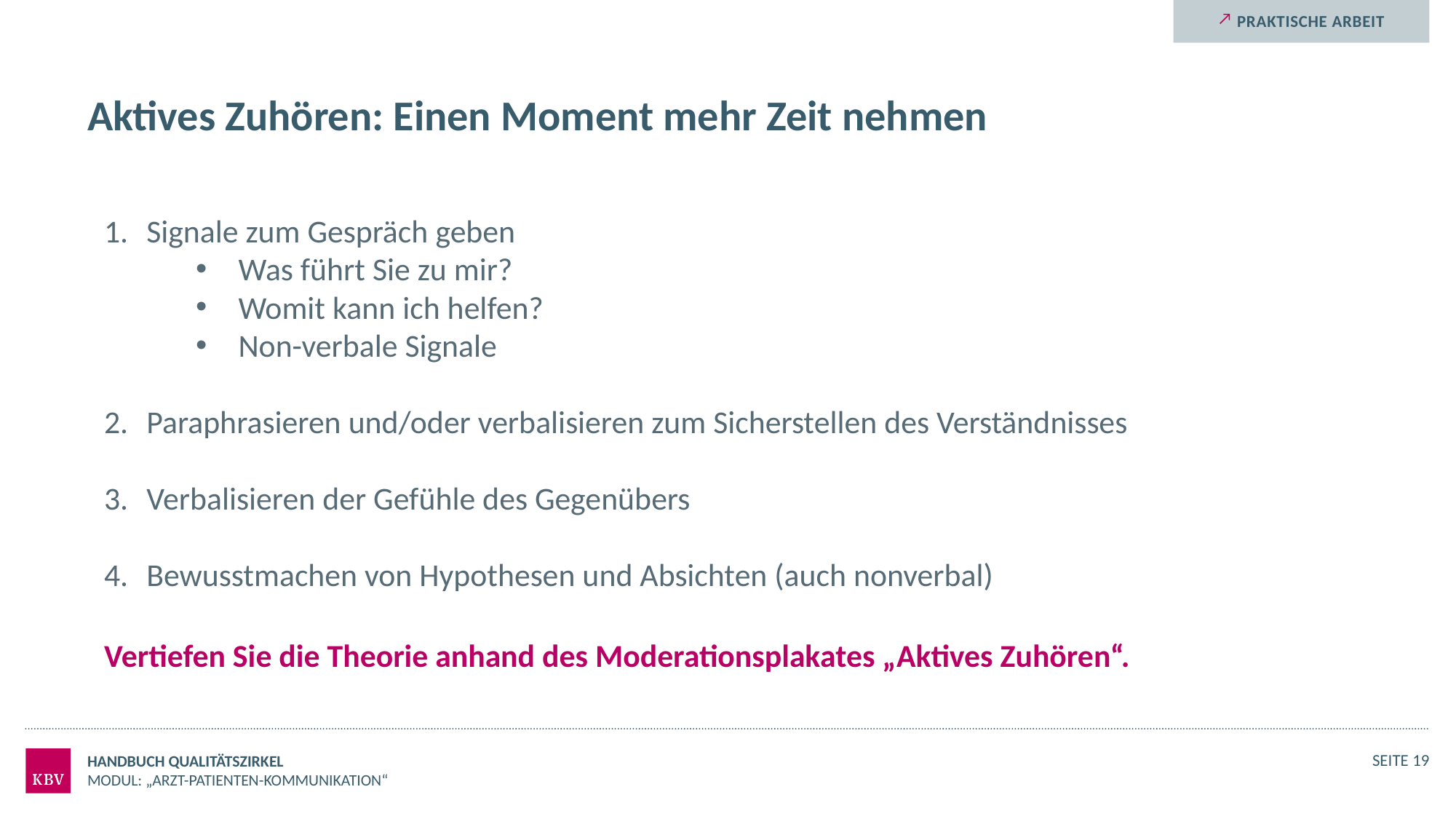

Praktische Arbeit
# Aktives Zuhören: Einen Moment mehr Zeit nehmen
Signale zum Gespräch geben
Was führt Sie zu mir?
Womit kann ich helfen?
Non-verbale Signale
Paraphrasieren und/oder verbalisieren zum Sicherstellen des Verständnisses
Verbalisieren der Gefühle des Gegenübers
Bewusstmachen von Hypothesen und Absichten (auch nonverbal)
Vertiefen Sie die Theorie anhand des Moderationsplakates „Aktives Zuhören“.
Handbuch Qualitätszirkel
Seite 19
Modul: „Arzt-Patienten-Kommunikation“